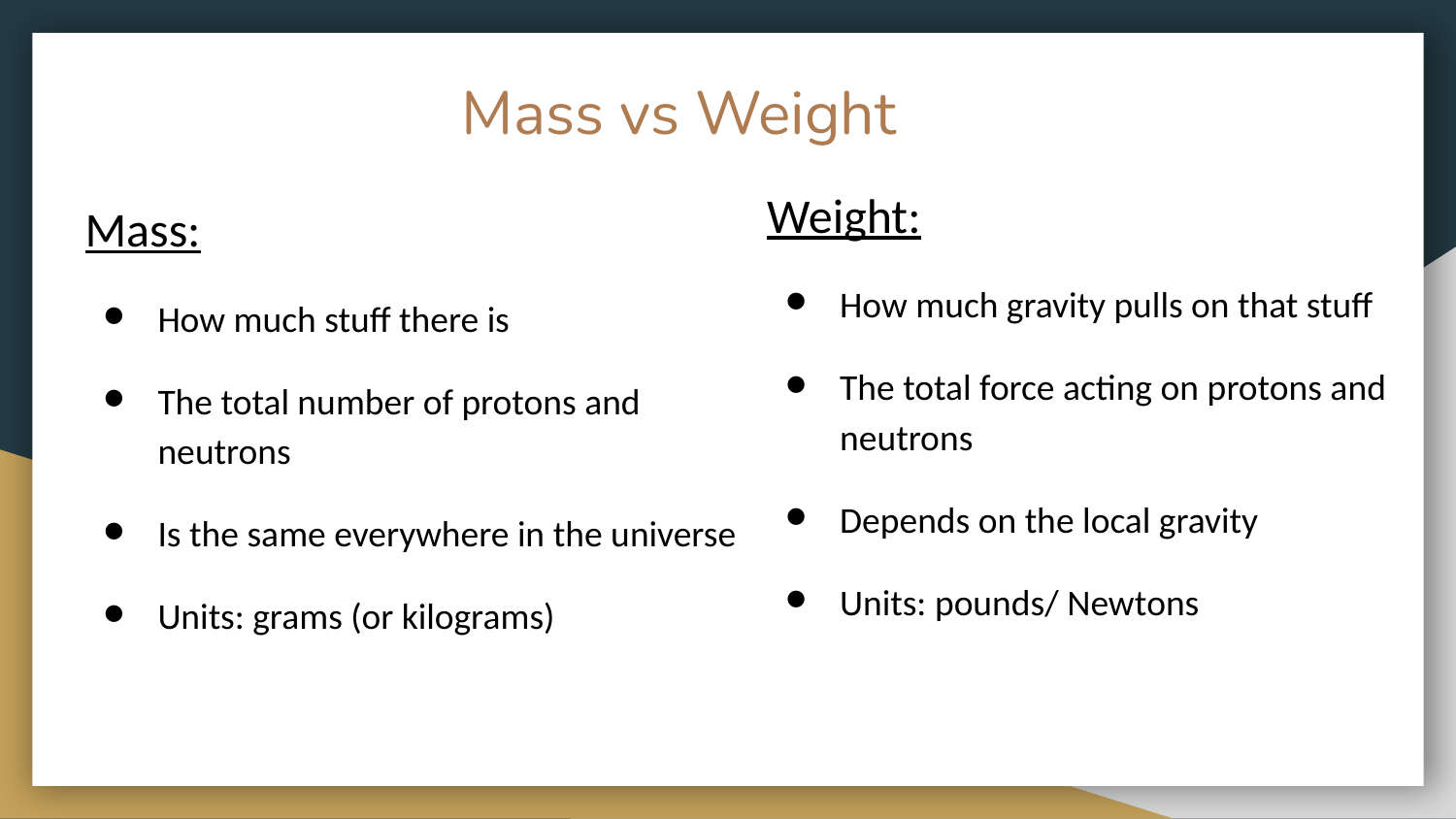

# Mass vs Weight
Weight:
How much gravity pulls on that stuff
The total force acting on protons and neutrons
Depends on the local gravity
Units: pounds/ Newtons

Mass:
How much stuff there is
The total number of protons and neutrons
Is the same everywhere in the universe
Units: grams (or kilograms)